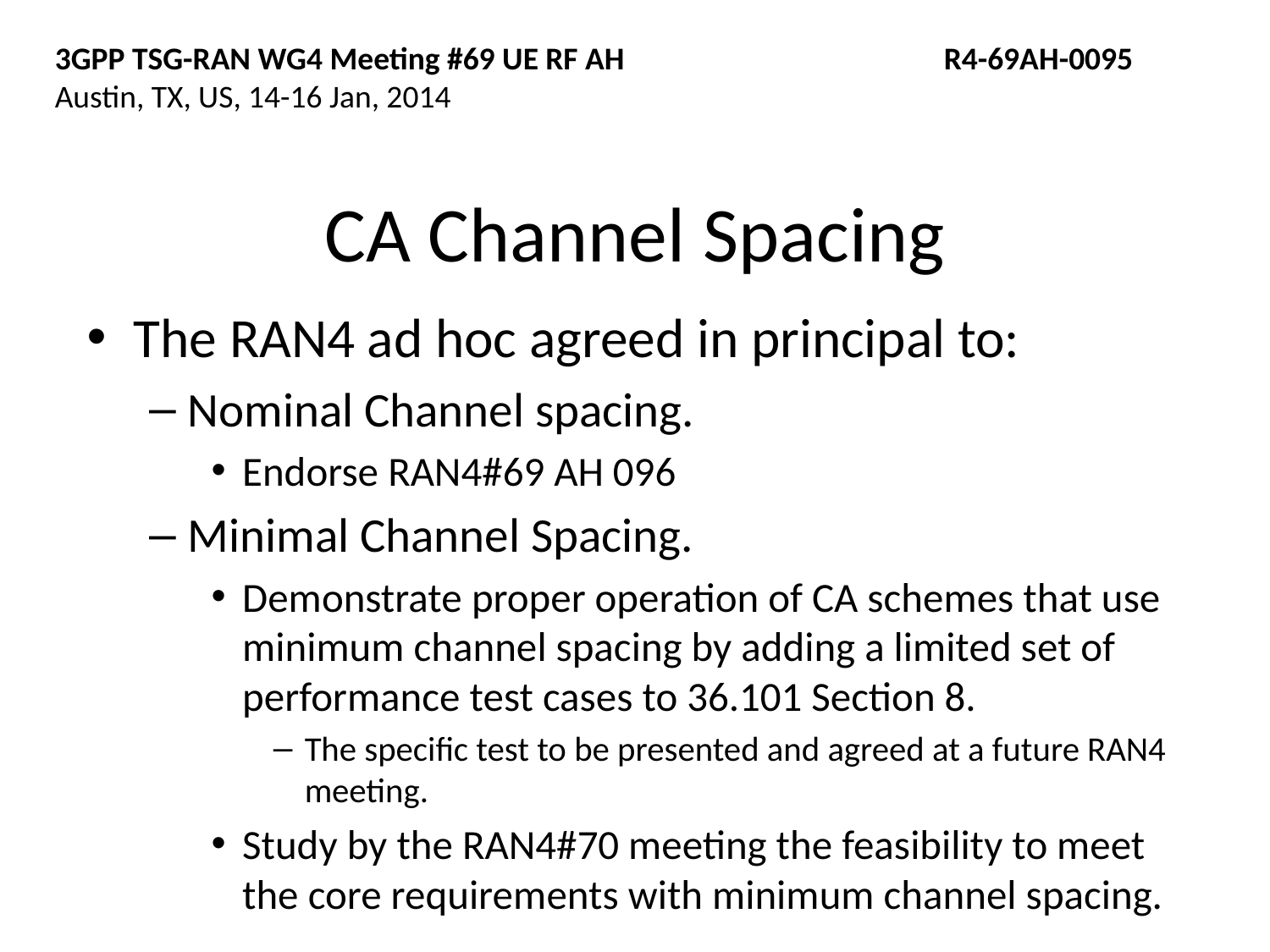

3GPP TSG-RAN WG4 Meeting #69 UE RF AH			R4-69AH-0095
Austin, TX, US, 14-16 Jan, 2014
# CA Channel Spacing
The RAN4 ad hoc agreed in principal to:
Nominal Channel spacing.
Endorse RAN4#69 AH 096
Minimal Channel Spacing.
Demonstrate proper operation of CA schemes that use minimum channel spacing by adding a limited set of  performance test cases to 36.101 Section 8.
The specific test to be presented and agreed at a future RAN4 meeting.
Study by the RAN4#70 meeting the feasibility to meet the core requirements with minimum channel spacing.